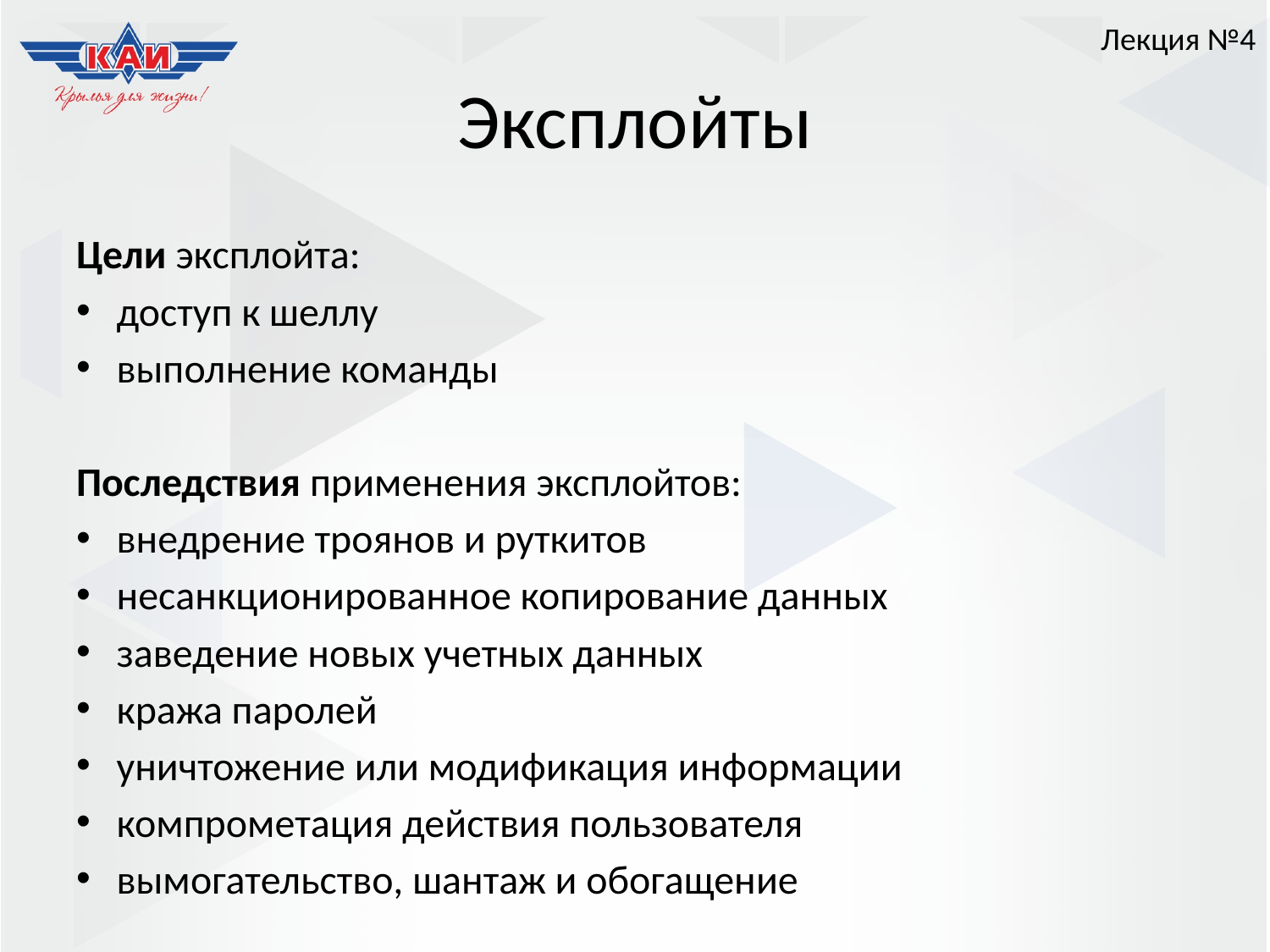

Лекция №4
# Эксплойты
Цели эксплойта:
доступ к шеллу
выполнение команды

Последствия применения эксплойтов:
внедрение троянов и руткитов
несанкционированное копирование данных
заведение новых учетных данных
кража паролей
уничтожение или модификация информации
компрометация действия пользователя
вымогательство, шантаж и обогащение